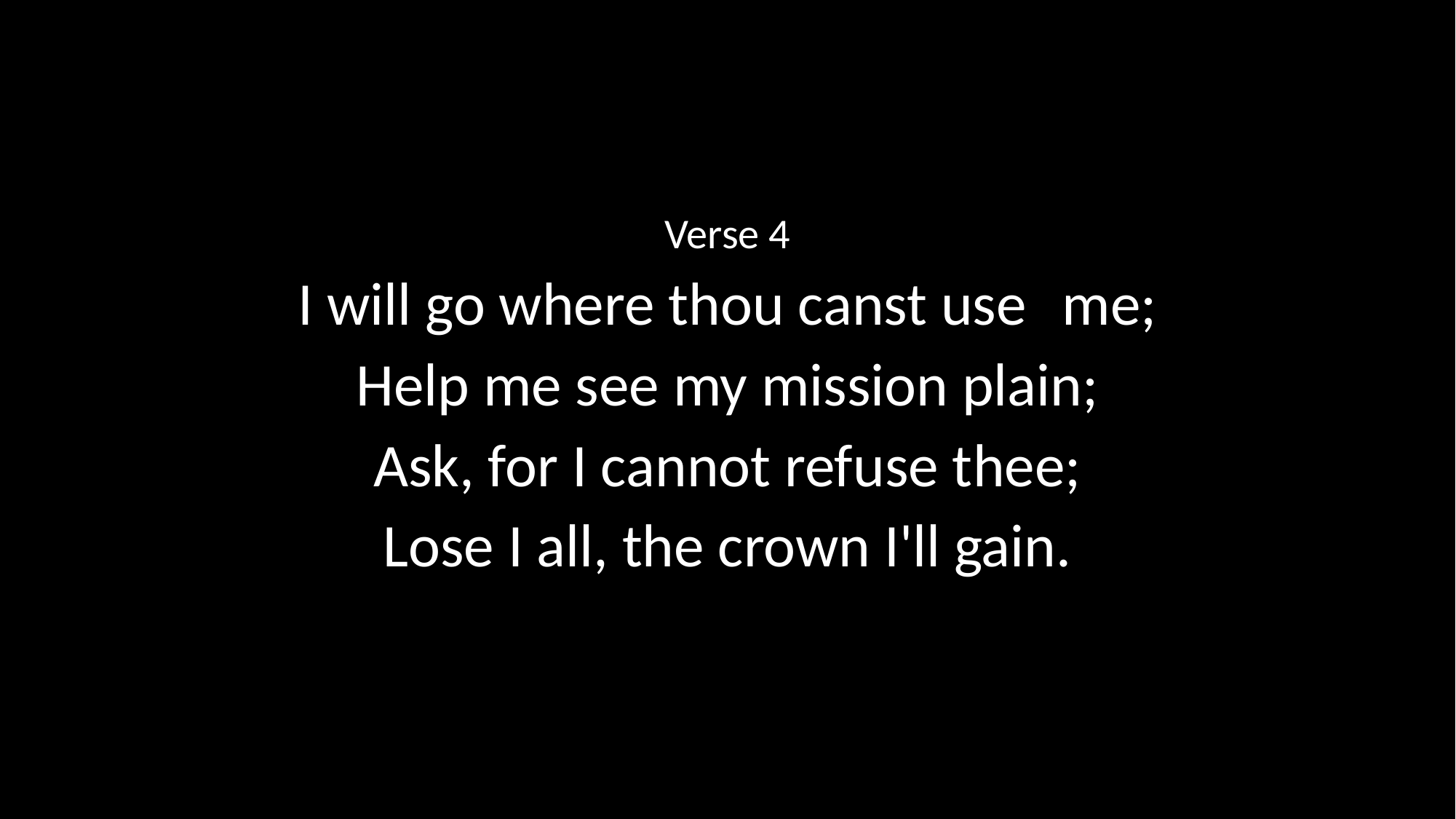

Verse 4
I will go where thou canst use 	me;
Help me see my mission plain;
Ask, for I cannot refuse thee;
Lose I all, the crown I'll gain.